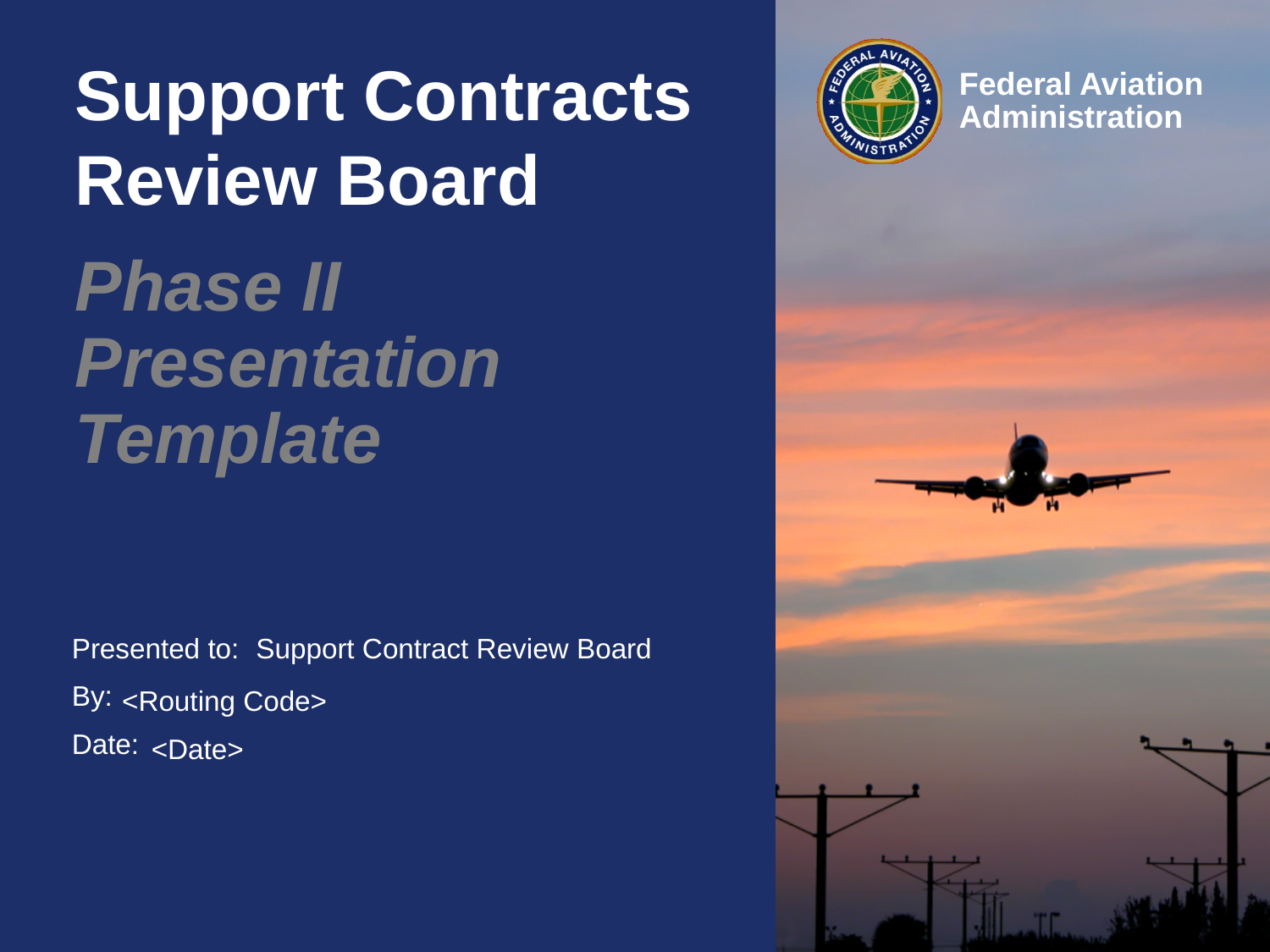

# Support Contracts Review Board
Phase II Presentation Template

Support Contract Review Board
<Routing Code>
<Date>